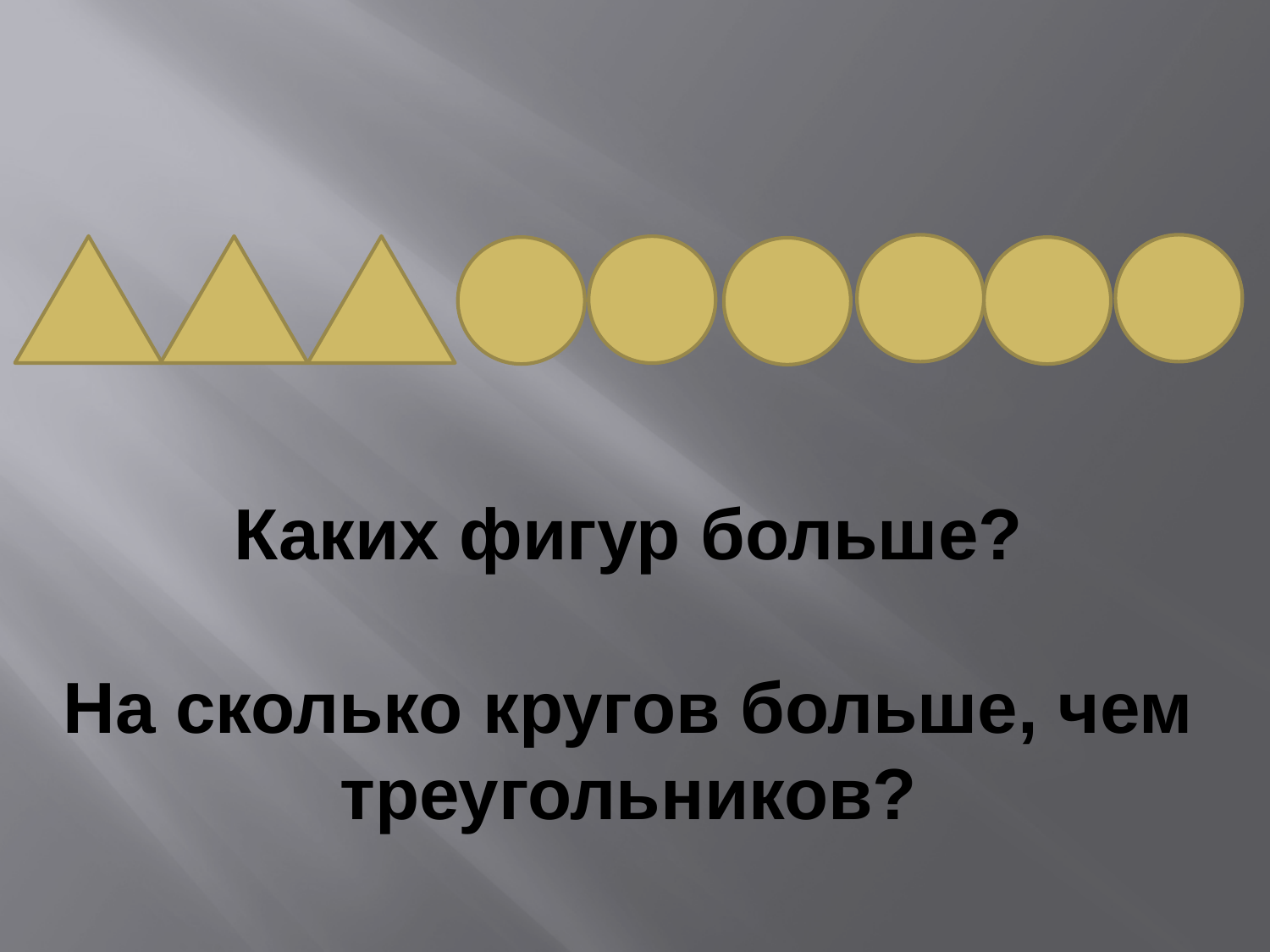

# Каких фигур больше? На сколько кругов больше, чем треугольников?